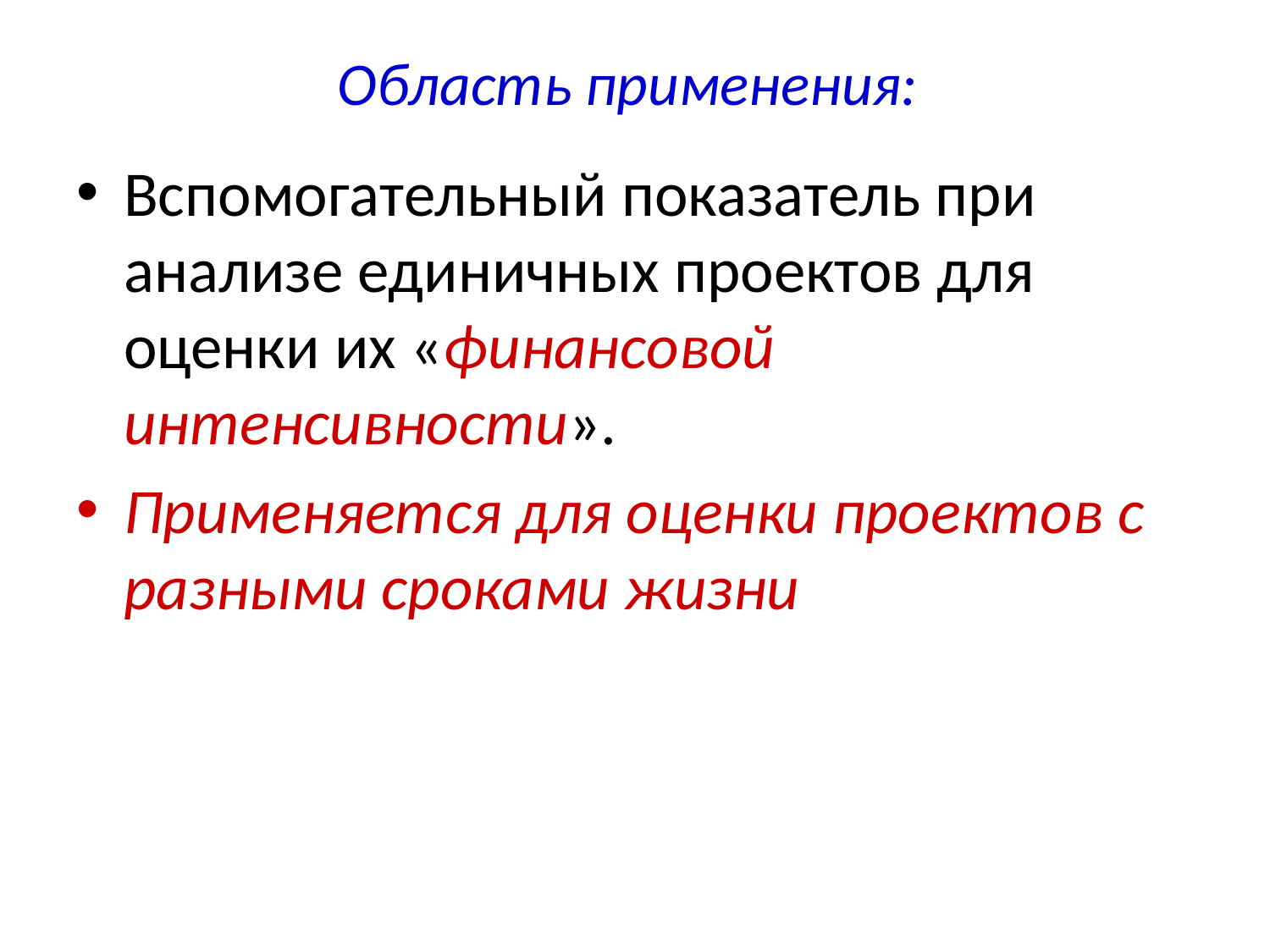

# Область применения:
Вспомогательный показатель при анализе единичных проектов для оценки их «финансовой интенсивности».
Применяется для оценки проектов с разными сроками жизни